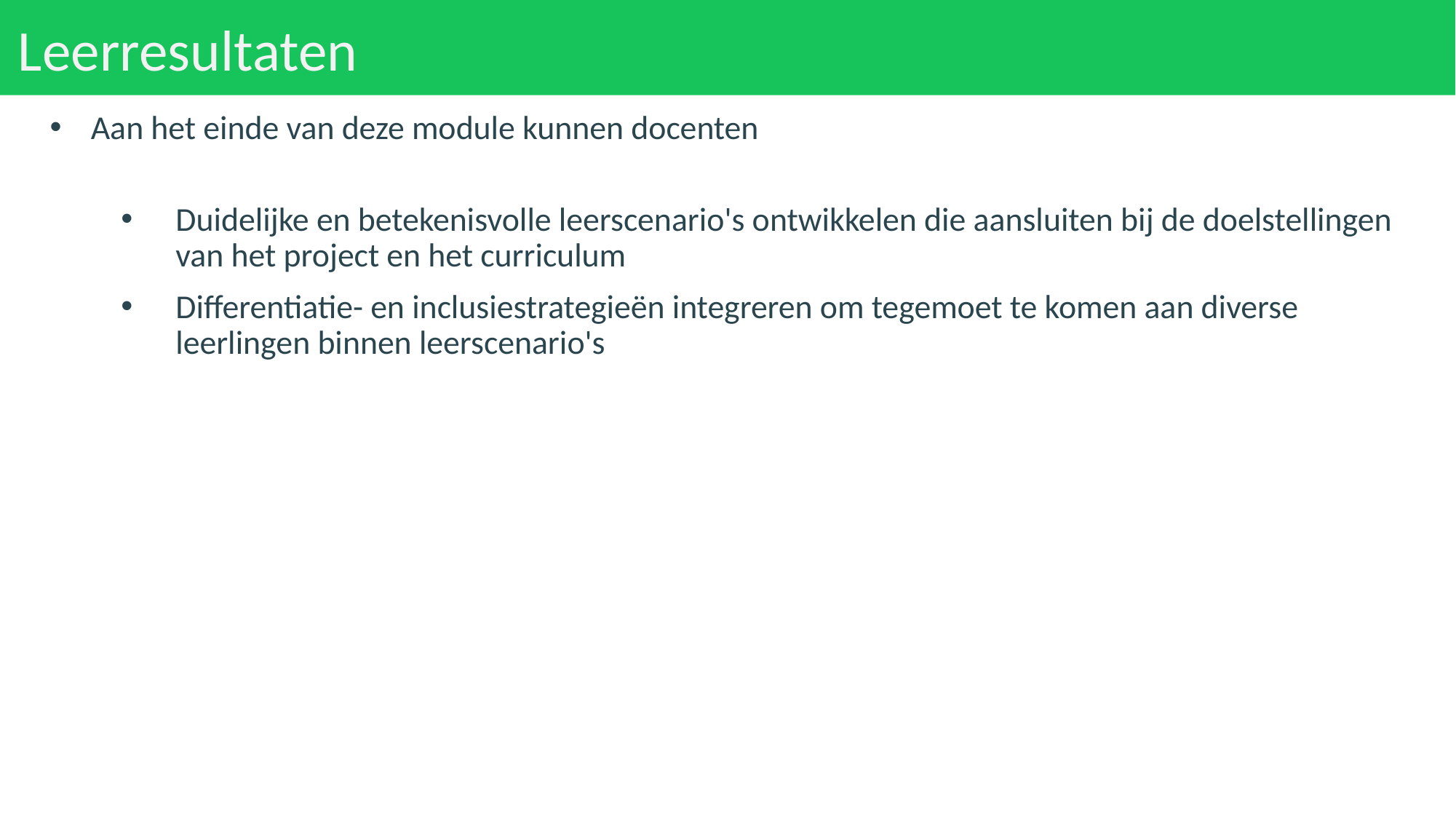

# Leerresultaten
Aan het einde van deze module kunnen docenten

Duidelijke en betekenisvolle leerscenario's ontwikkelen die aansluiten bij de doelstellingen van het project en het curriculum
Differentiatie- en inclusiestrategieën integreren om tegemoet te komen aan diverse leerlingen binnen leerscenario's